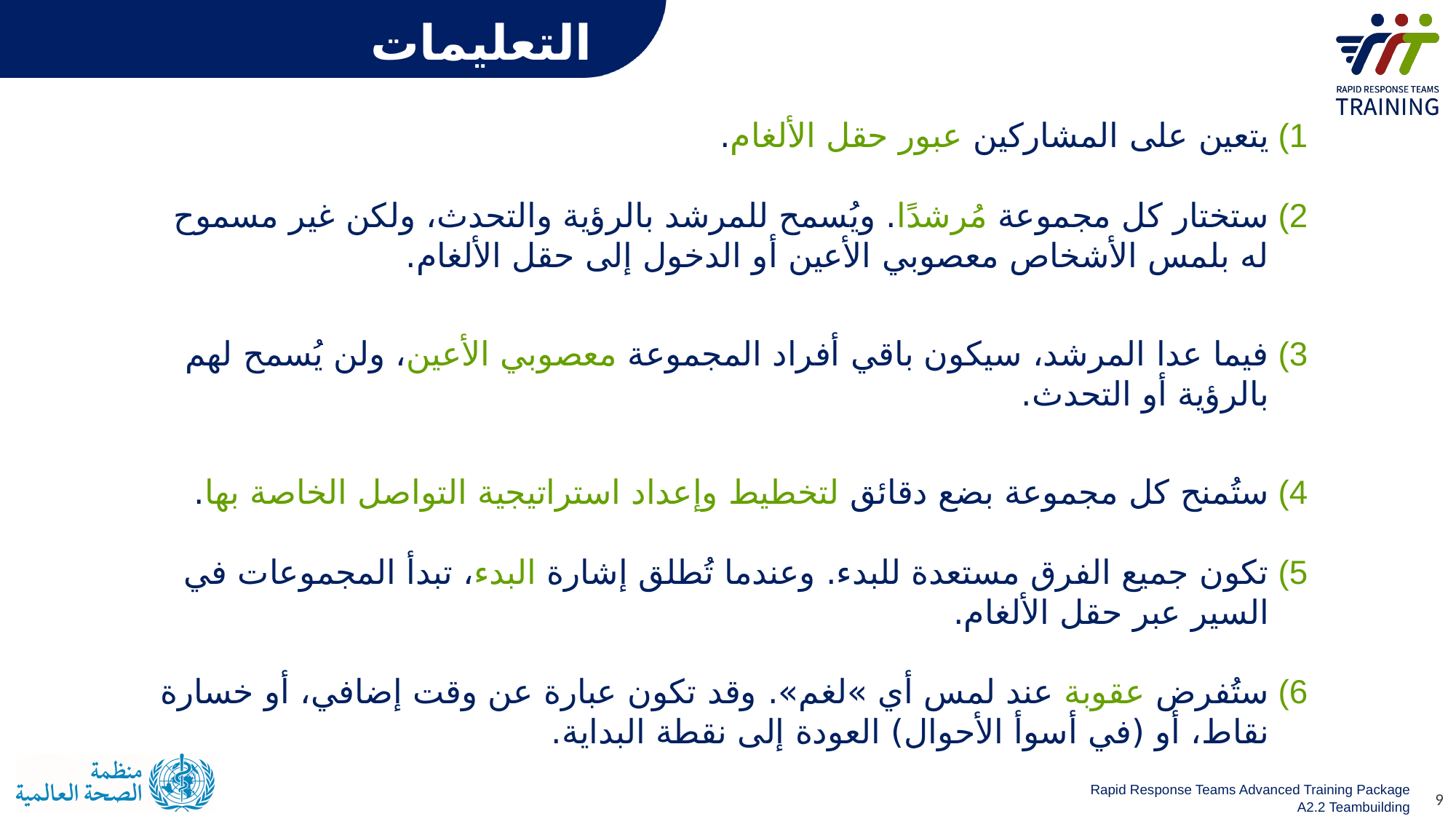

التعليمات
يتعين على المشاركين عبور حقل الألغام.

ستختار كل مجموعة مُرشدًا. ويُسمح للمرشد بالرؤية والتحدث، ولكن غير مسموح له بلمس الأشخاص معصوبي الأعين أو الدخول إلى حقل الألغام.

فيما عدا المرشد، سيكون باقي أفراد المجموعة معصوبي الأعين، ولن يُسمح لهم بالرؤية أو التحدث.

ستُمنح كل مجموعة بضع دقائق لتخطيط وإعداد استراتيجية التواصل الخاصة بها.

تكون جميع الفرق مستعدة للبدء. وعندما تُطلق إشارة البدء، تبدأ المجموعات في السير عبر حقل الألغام.

ستُفرض عقوبة عند لمس أي »لغم». وقد تكون عبارة عن وقت إضافي، أو خسارة نقاط‬، أو (في أسوأ الأحوال) العودة إلى نقطة البداية.